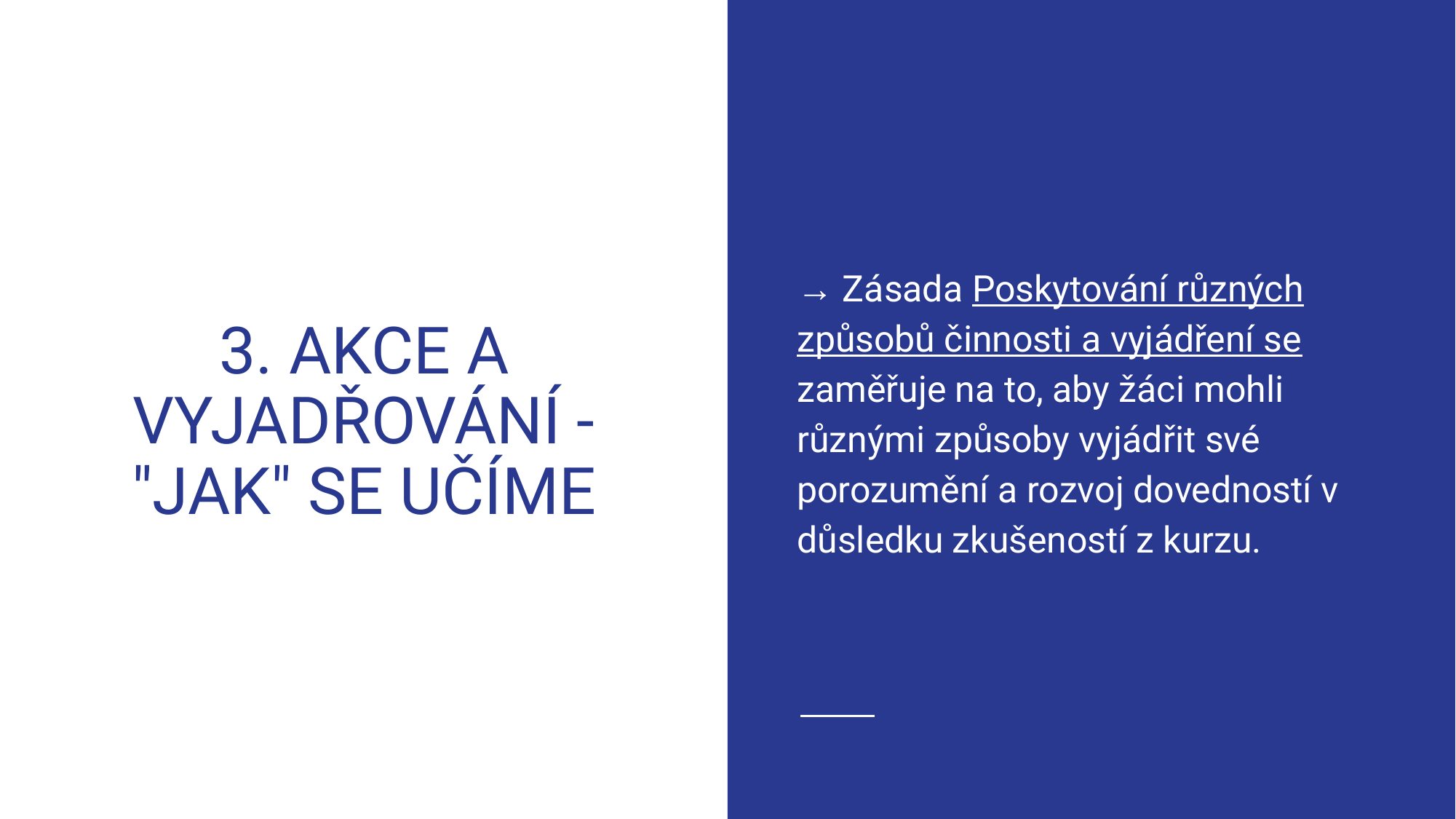

→ Zásada Poskytování různých způsobů činnosti a vyjádření se zaměřuje na to, aby žáci mohli různými způsoby vyjádřit své porozumění a rozvoj dovedností v důsledku zkušeností z kurzu.
# 3. AKCE A VYJADŘOVÁNÍ - "JAK" SE UČÍME